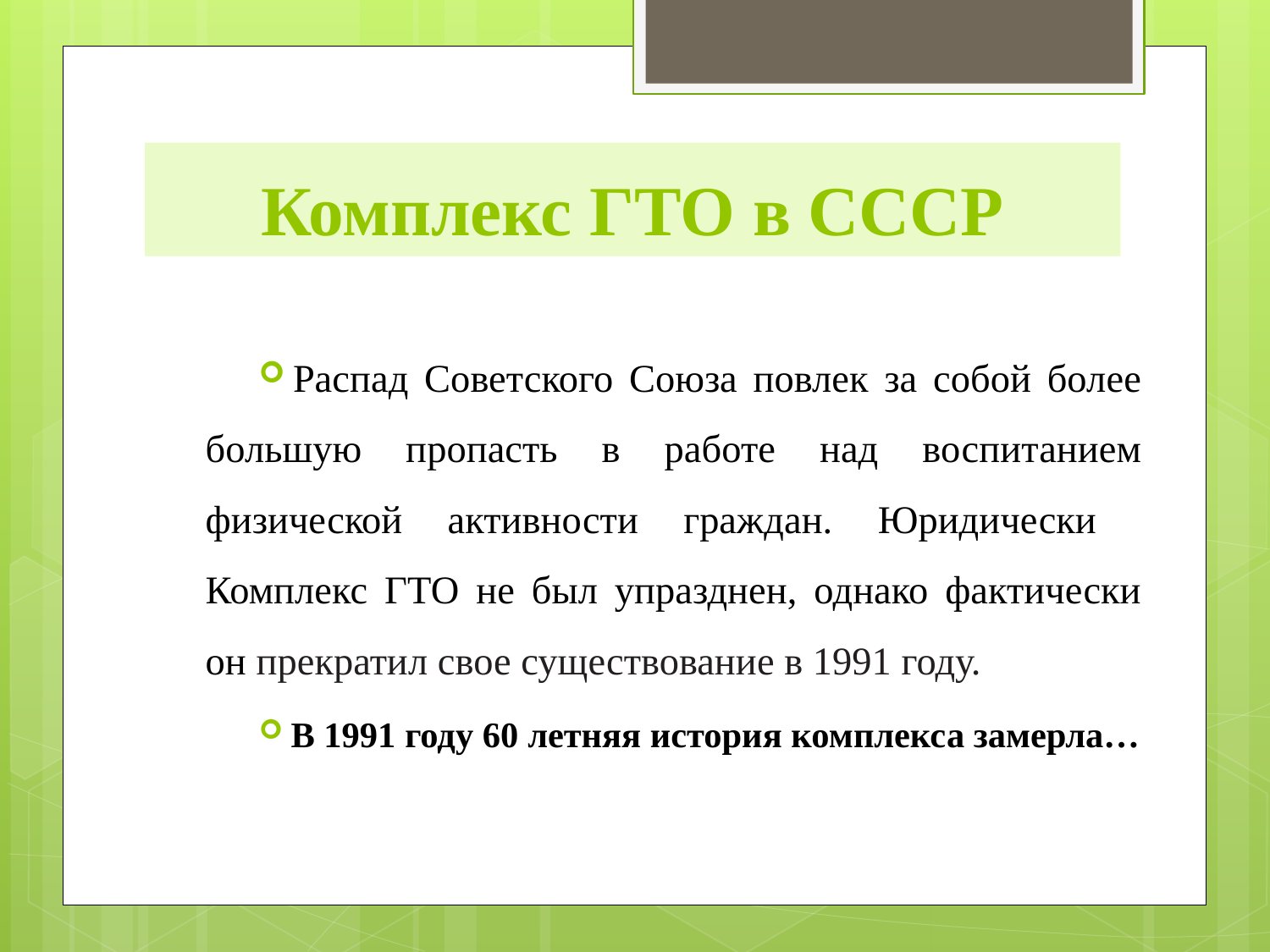

# Комплекс ГТО в СССР
Распад Советского Союза повлек за собой более большую пропасть в работе над воспитанием физической активности граждан. Юридически  Комплекс ГТО не был упразднен, однако фактически он прекратил свое существование в 1991 году.
В 1991 году 60 летняя история комплекса замерла…